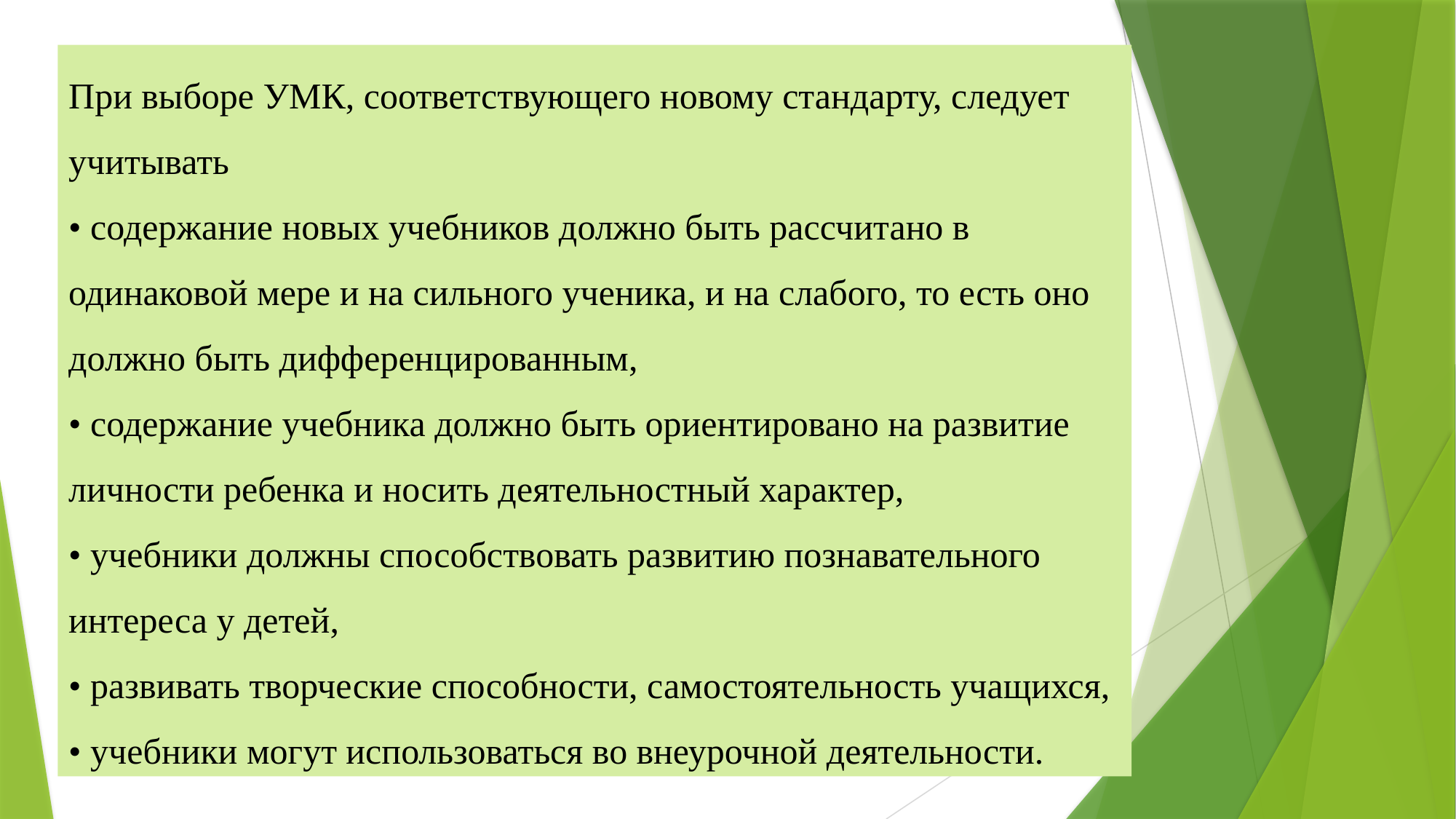

При выборе УМК, соответствующего новому стандарту, следует учитывать
• содержание новых учебников должно быть рассчитано в одинаковой мере и на сильного ученика, и на слабого, то есть оно должно быть дифференцированным,
• содержание учебника должно быть ориентировано на развитие личности ребенка и носить деятельностный характер,
• учебники должны способствовать развитию познавательного интереса у детей,
• развивать творческие способности, самостоятельность учащихся,
• учебники могут использоваться во внеурочной деятельности.